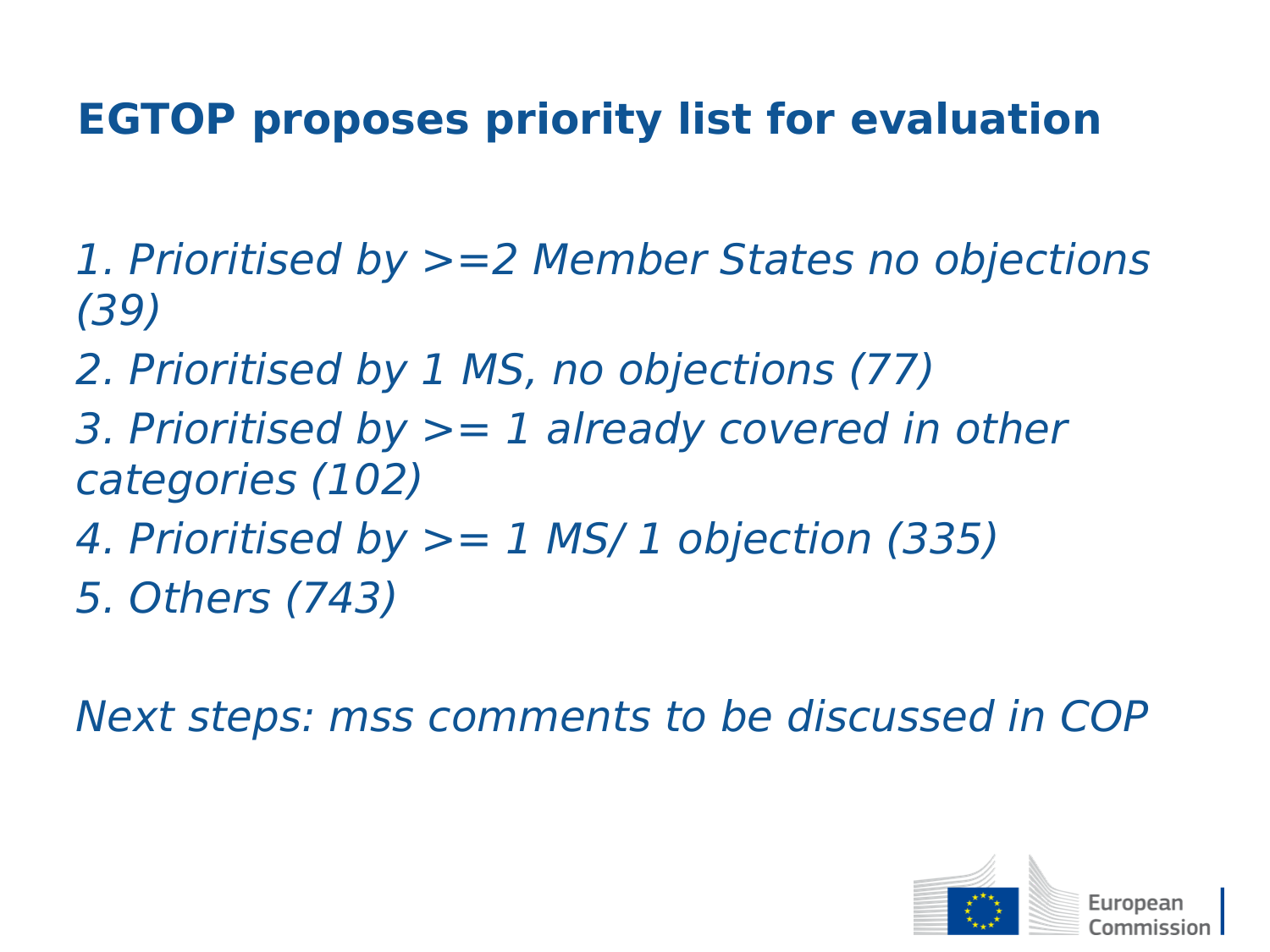

# EGTOP proposes priority list for evaluation
1. Prioritised by >=2 Member States no objections (39)
2. Prioritised by 1 MS, no objections (77)
3. Prioritised by >= 1 already covered in other categories (102)
4. Prioritised by >= 1 MS/ 1 objection (335)
5. Others (743)

Next steps: mss comments to be discussed in COP